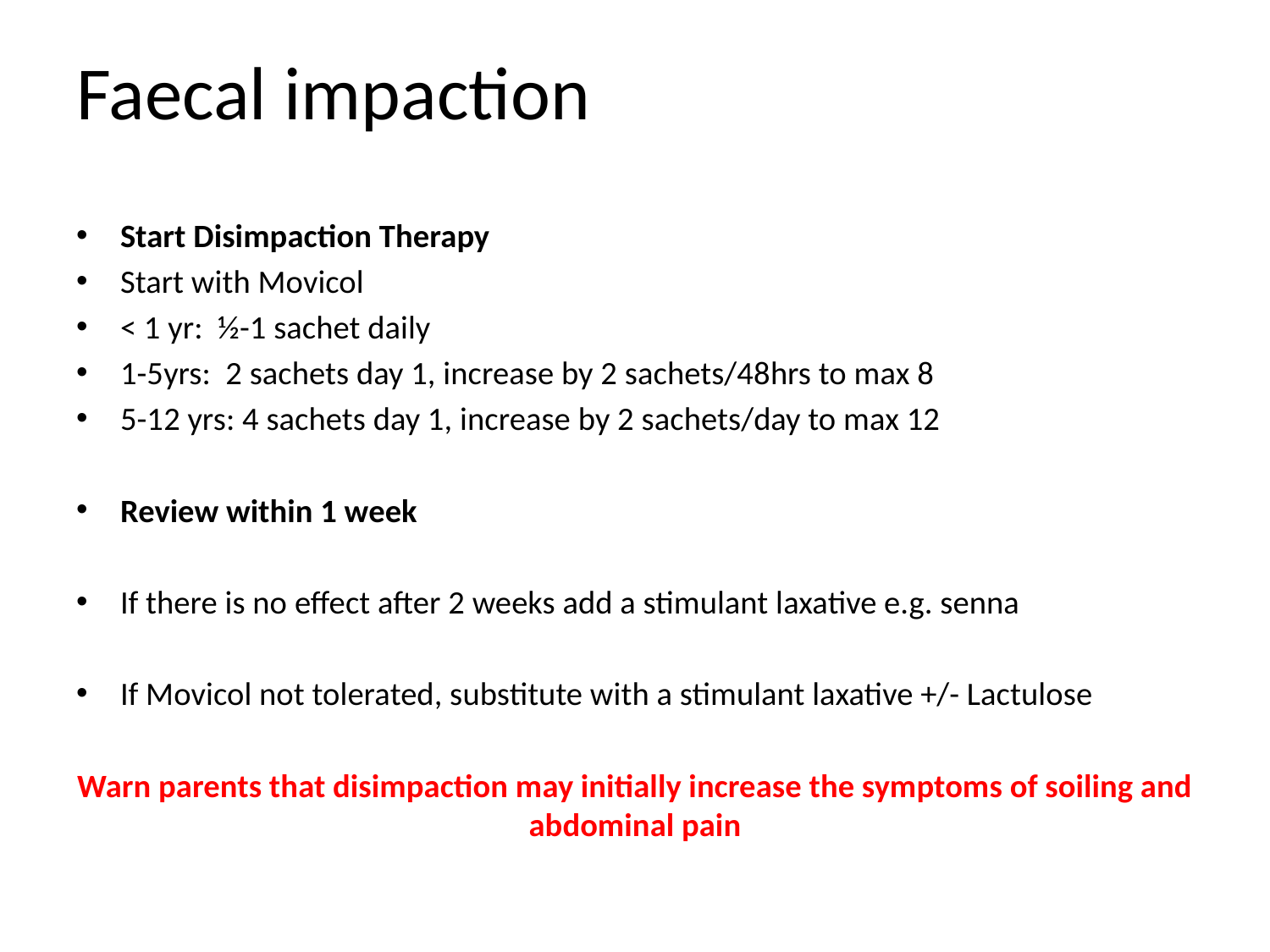

# Faecal impaction

Start Disimpaction Therapy
Start with Movicol
< 1 yr:  ½-1 sachet daily
1-5yrs:  2 sachets day 1, increase by 2 sachets/48hrs to max 8
5-12 yrs: 4 sachets day 1, increase by 2 sachets/day to max 12

Review within 1 week

If there is no effect after 2 weeks add a stimulant laxative e.g. senna

If Movicol not tolerated, substitute with a stimulant laxative +/- Lactulose

Warn parents that disimpaction may initially increase the symptoms of soiling and abdominal pain